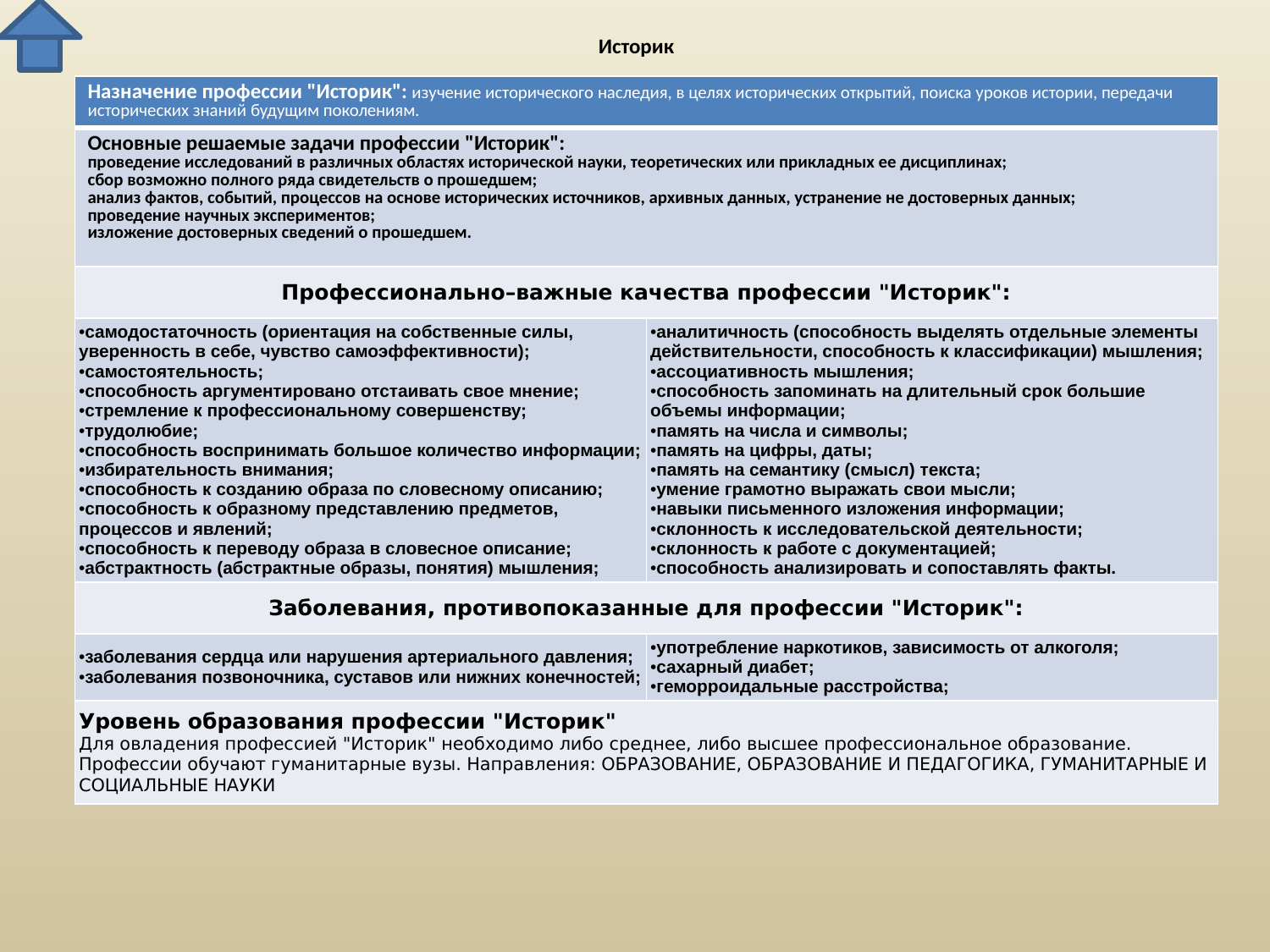

# Историк
| Назначение профессии "Историк": изучение исторического наследия, в целях исторических открытий, поиска уроков истории, передачи исторических знаний будущим поколениям. |  |
| --- | --- |
| Основные решаемые задачи профессии "Историк": проведение исследований в различных областях исторической науки, теоретических или прикладных ее дисциплинах; сбор возможно полного ряда свидетельств о прошедшем; анализ фактов, событий, процессов на основе исторических источников, архивных данных, устранение не достоверных данных; проведение научных экспериментов; изложение достоверных сведений о прошедшем. |  |
| Профессионально–важные качества профессии "Историк": |  |
| самодостаточность (ориентация на собственные силы, уверенность в себе, чувство самоэффективности); самостоятельность; способность аргументировано отстаивать свое мнение; стремление к профессиональному совершенству; трудолюбие; способность воспринимать большое количество информации; избирательность внимания; способность к созданию образа по словесному описанию; способность к образному представлению предметов, процессов и явлений; способность к переводу образа в словесное описание; абстрактность (абстрактные образы, понятия) мышления; | аналитичность (способность выделять отдельные элементы действительности, способность к классификации) мышления; ассоциативность мышления; способность запоминать на длительный срок большие объемы информации; память на числа и символы; память на цифры, даты; память на семантику (смысл) текста; умение грамотно выражать свои мысли; навыки письменного изложения информации; склонность к исследовательской деятельности; склонность к работе с документацией; способность анализировать и сопоставлять факты. |
| Заболевания, противопоказанные для профессии "Историк": |  |
| заболевания сердца или нарушения артериального давления; заболевания позвоночника, суставов или нижних конечностей; | употребление наркотиков, зависимость от алкоголя; сахарный диабет; геморроидальные расстройства; |
| Уровень образования профессии "Историк" Для овладения профессией "Историк" необходимо либо среднее, либо высшее профессиональное образование. Профессии обучают гуманитарные вузы. Направления: ОБРАЗОВАНИЕ, ОБРАЗОВАНИЕ И ПЕДАГОГИКА, ГУМАНИТАРНЫЕ И СОЦИАЛЬНЫЕ НАУКИ |  |